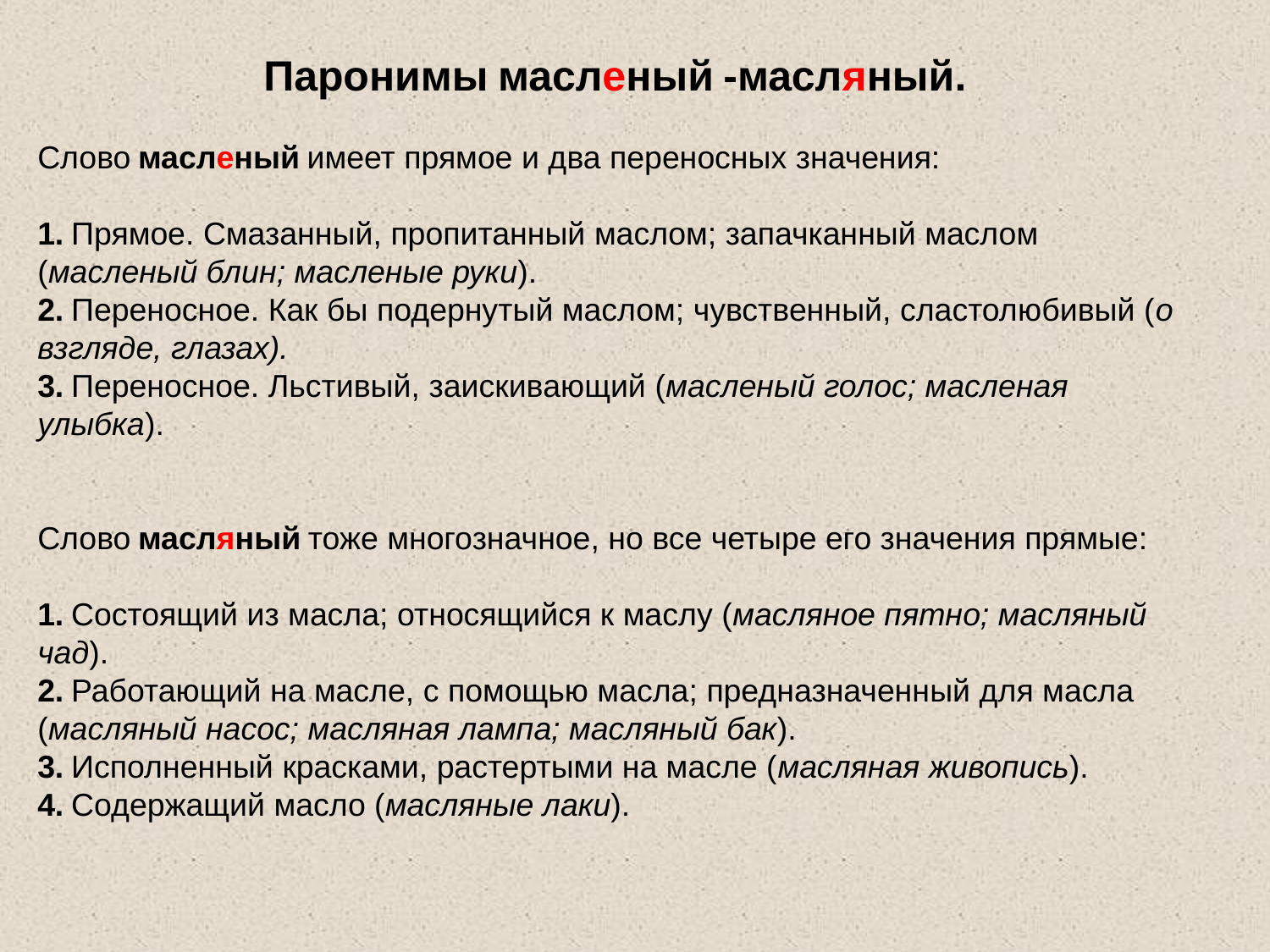

Паронимы масленый -масляный.

Слово масленый имеет прямое и два переносных значения:

1. Прямое. Смазанный, пропитанный маслом; запачканный маслом (масленый блин; масленые руки).
2. Переносное. Как бы подернутый маслом; чувственный, сластолюбивый (о взгляде, глазах).
3. Переносное. Льстивый, заискивающий (масленый голос; масленая улыбка).

Слово масляный тоже многозначное, но все четыре его значения прямые:

1. Состоящий из масла; относящийся к маслу (масляное пятно; масляный чад).
2. Работающий на масле, с помощью масла; предназначенный для масла (масляный насос; масляная лампа; масляный бак).
3. Исполненный красками, растертыми на масле (масляная живопись).
4. Содержащий масло (масляные лаки).